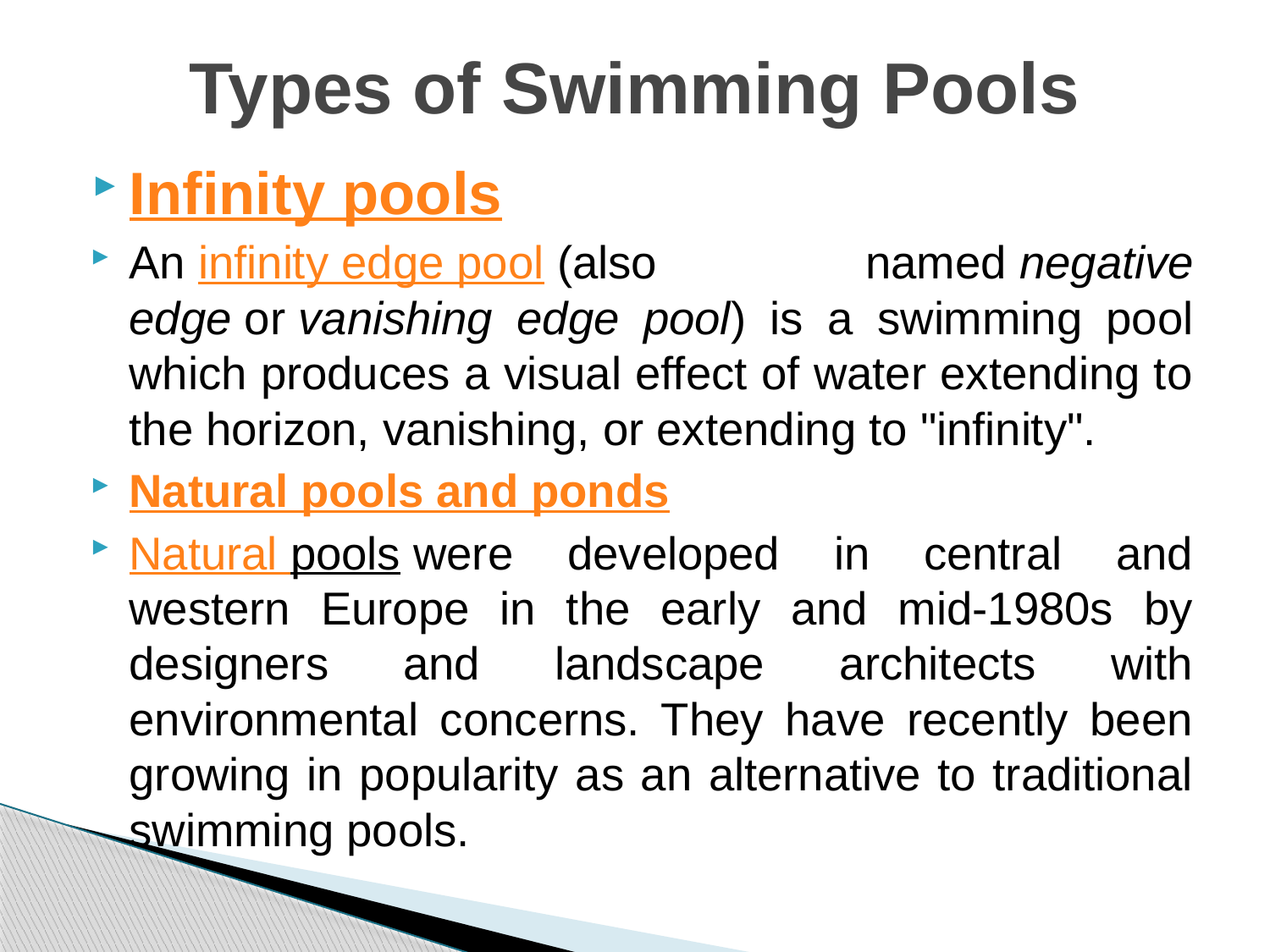

# Types of Swimming Pools
Infinity pools
An infinity edge pool (also named negative edge or vanishing edge pool) is a swimming pool which produces a visual effect of water extending to the horizon, vanishing, or extending to "infinity".
Natural pools and ponds
Natural pools were developed in central and western Europe in the early and mid-1980s by designers and landscape architects with environmental concerns. They have recently been growing in popularity as an alternative to traditional swimming pools.